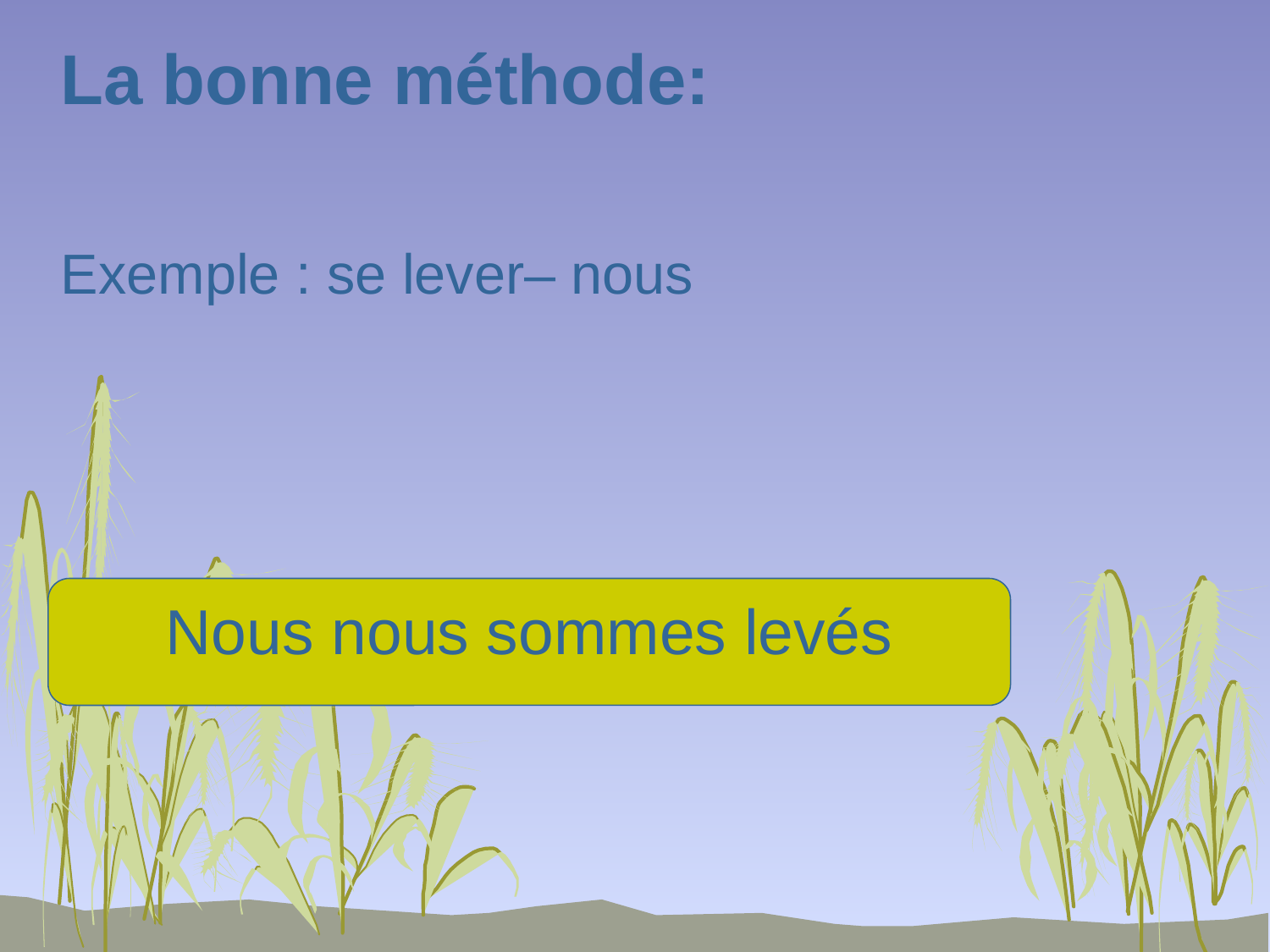

La bonne méthode:

Exemple : se lever– nous
Nous nous sommes levés